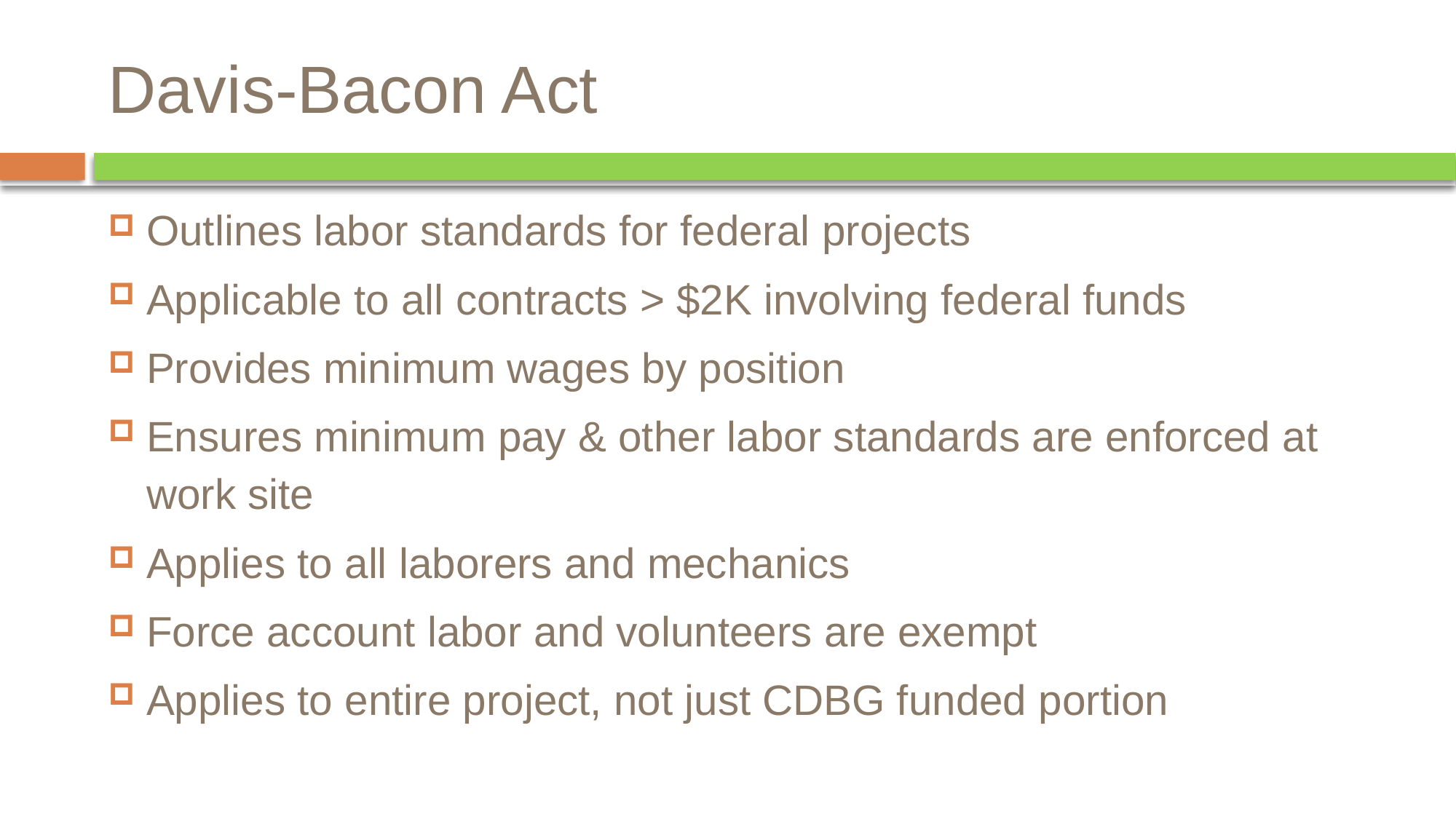

# Davis-Bacon Act
Outlines labor standards for federal projects
Applicable to all contracts > $2K involving federal funds
Provides minimum wages by position
Ensures minimum pay & other labor standards are enforced at work site
Applies to all laborers and mechanics
Force account labor and volunteers are exempt
Applies to entire project, not just CDBG funded portion